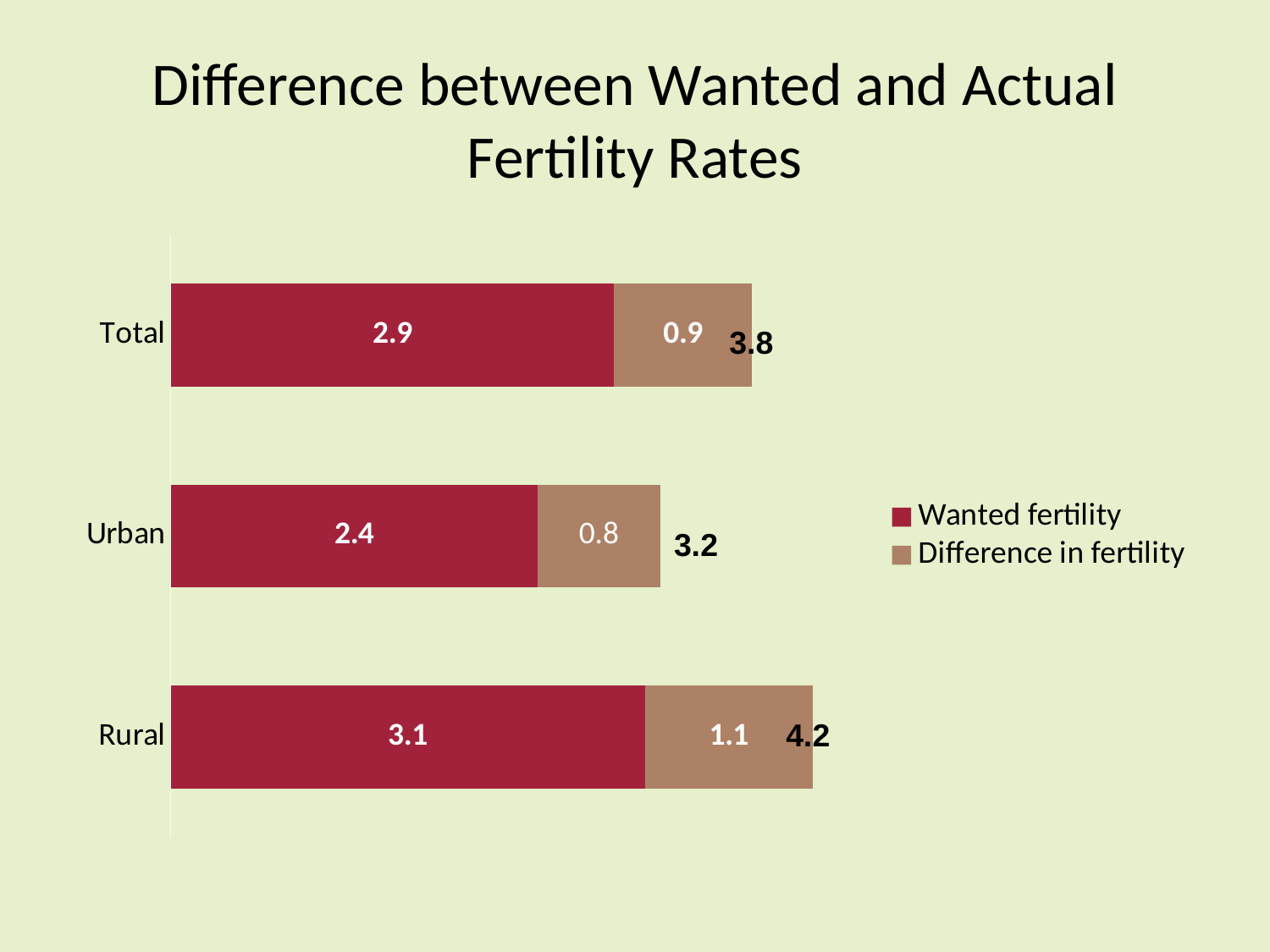

# Difference between Wanted and Actual Fertility Rates

### Chart

| Category | Wanted fertility | Difference in fertility |
|---|---|---|
| Rural | 3.1 | 1.1 |
| Urban | 2.4 | 0.8000000000000003 |
| Total | 2.9 | 0.8999999999999999 |
3.8
3.2
4.2